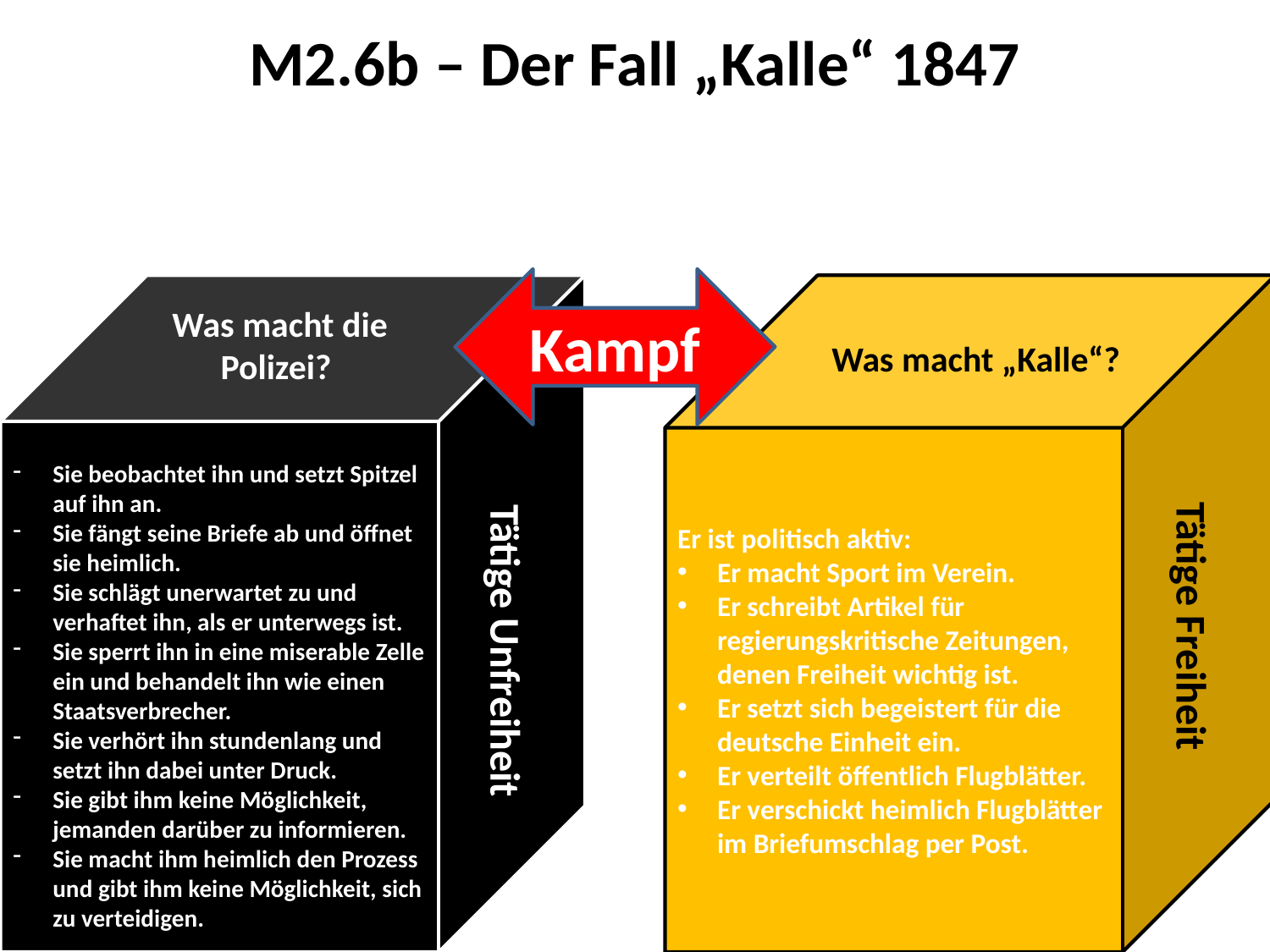

M2.6b – Der Fall „Kalle“ 1847
Kampf

Sie beobachtet ihn und setzt Spitzel auf ihn an.
Sie fängt seine Briefe ab und öffnet sie heimlich.
Sie schlägt unerwartet zu und verhaftet ihn, als er unterwegs ist.
Sie sperrt ihn in eine miserable Zelle ein und behandelt ihn wie einen  Staatsverbrecher.
Sie verhört ihn stundenlang und setzt ihn dabei unter Druck.
Sie gibt ihm keine Möglichkeit, jemanden darüber zu informieren.
Sie macht ihm heimlich den Prozess und gibt ihm keine Möglichkeit, sich zu verteidigen.

Er ist politisch aktiv:
Er macht Sport im Verein.
Er schreibt Artikel für regierungskritische Zeitungen, denen Freiheit wichtig ist.
Er setzt sich begeistert für die deutsche Einheit ein.
Er verteilt öffentlich Flugblätter.
Er verschickt heimlich Flugblätter im Briefumschlag per Post.
Was macht die Polizei?
Was macht „Kalle“?
Tätige Freiheit
Tätige Unfreiheit